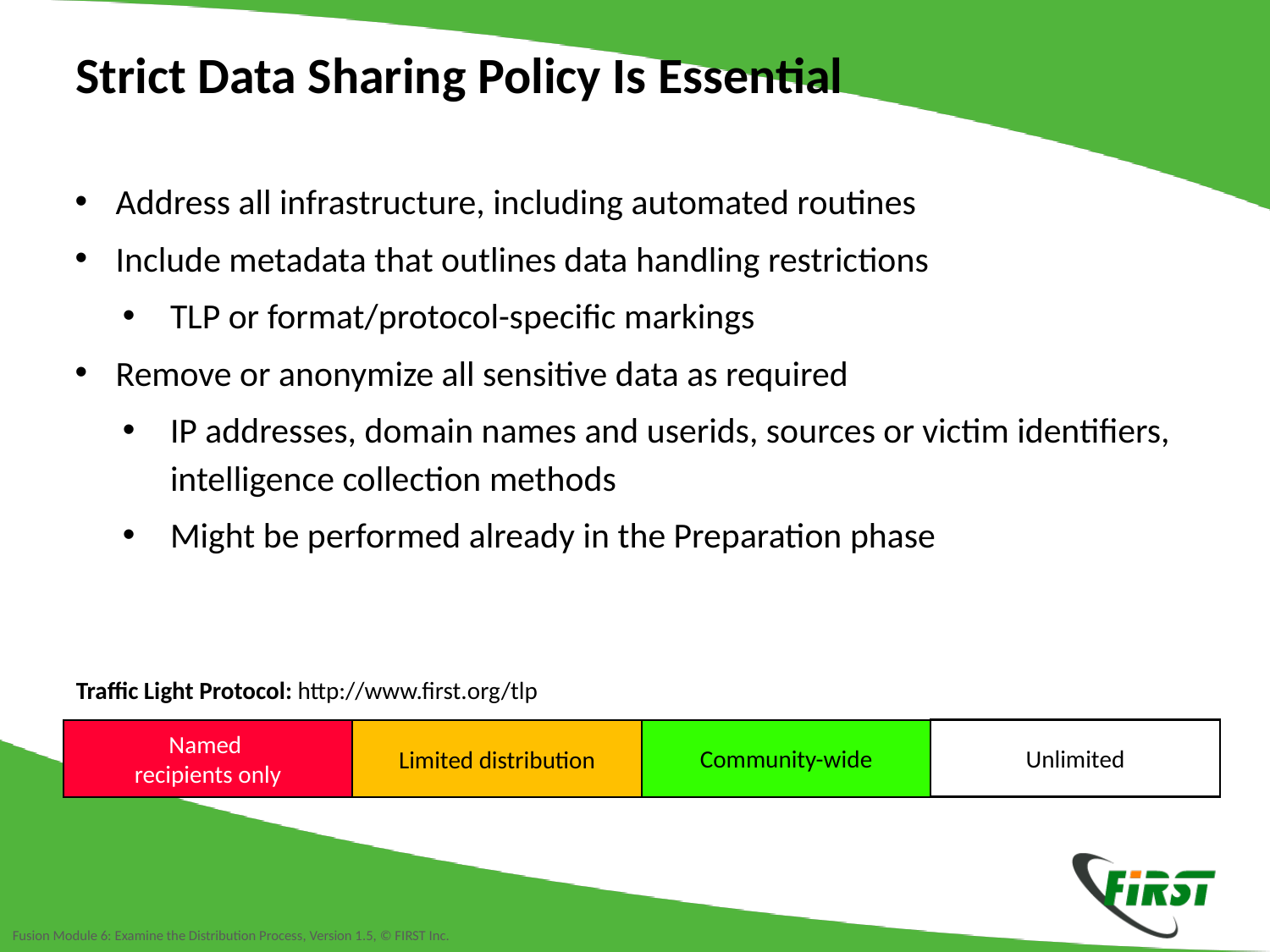

Strict Data Sharing Policy Is Essential
Address all infrastructure, including automated routines
Include metadata that outlines data handling restrictions
TLP or format/protocol-specific markings
Remove or anonymize all sensitive data as required
IP addresses, domain names and userids, sources or victim identifiers, intelligence collection methods
Might be performed already in the Preparation phase
Traffic Light Protocol: http://www.first.org/tlp
Unlimited
Community-wide
Named
recipients only
Limited distribution